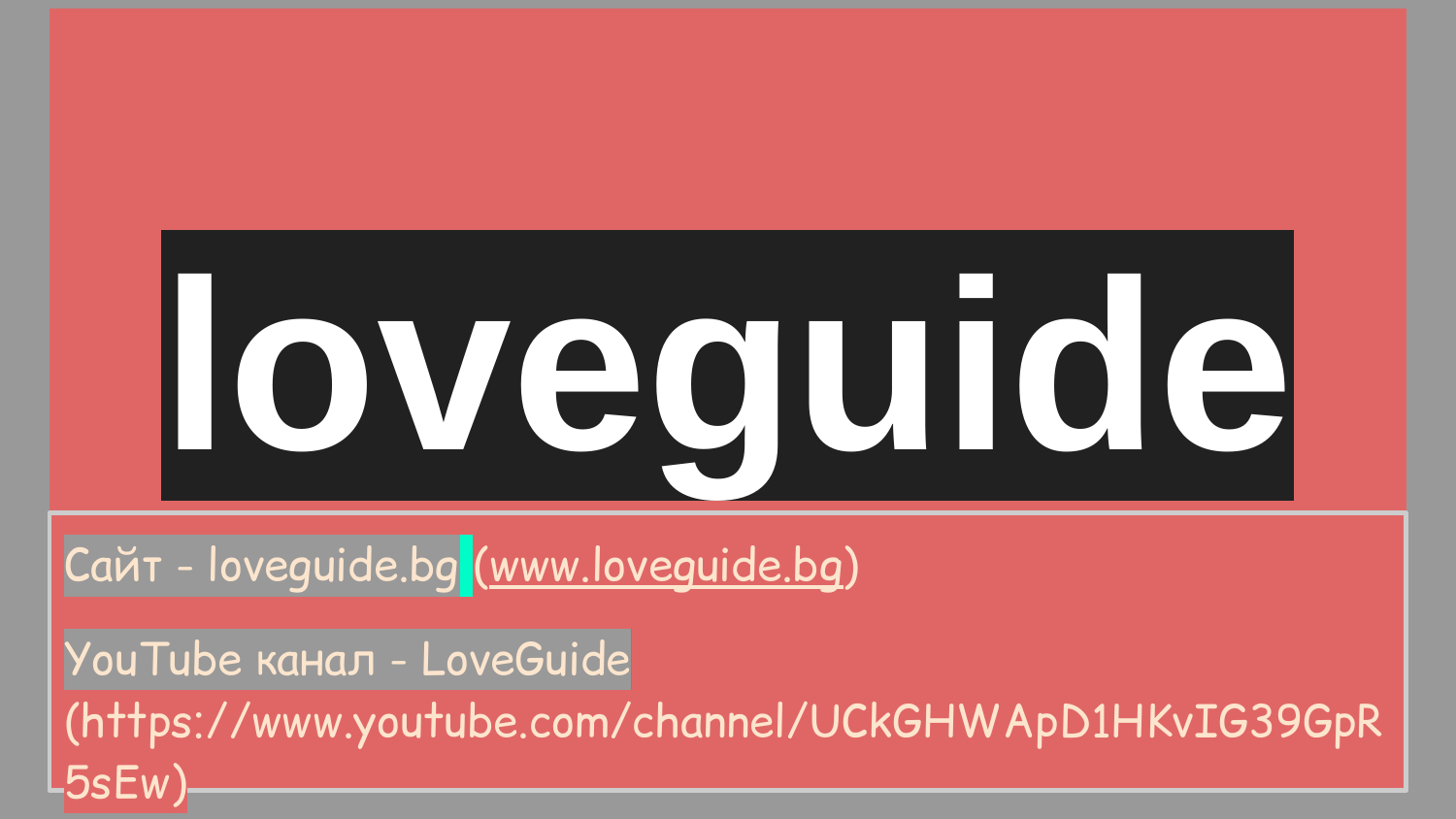

# loveguide
Сайт - loveguide.bg (www.loveguide.bg)
YouTube канал - LoveGuide (https://www.youtube.com/channel/UCkGHWApD1HKvIG39GpR5sEw)